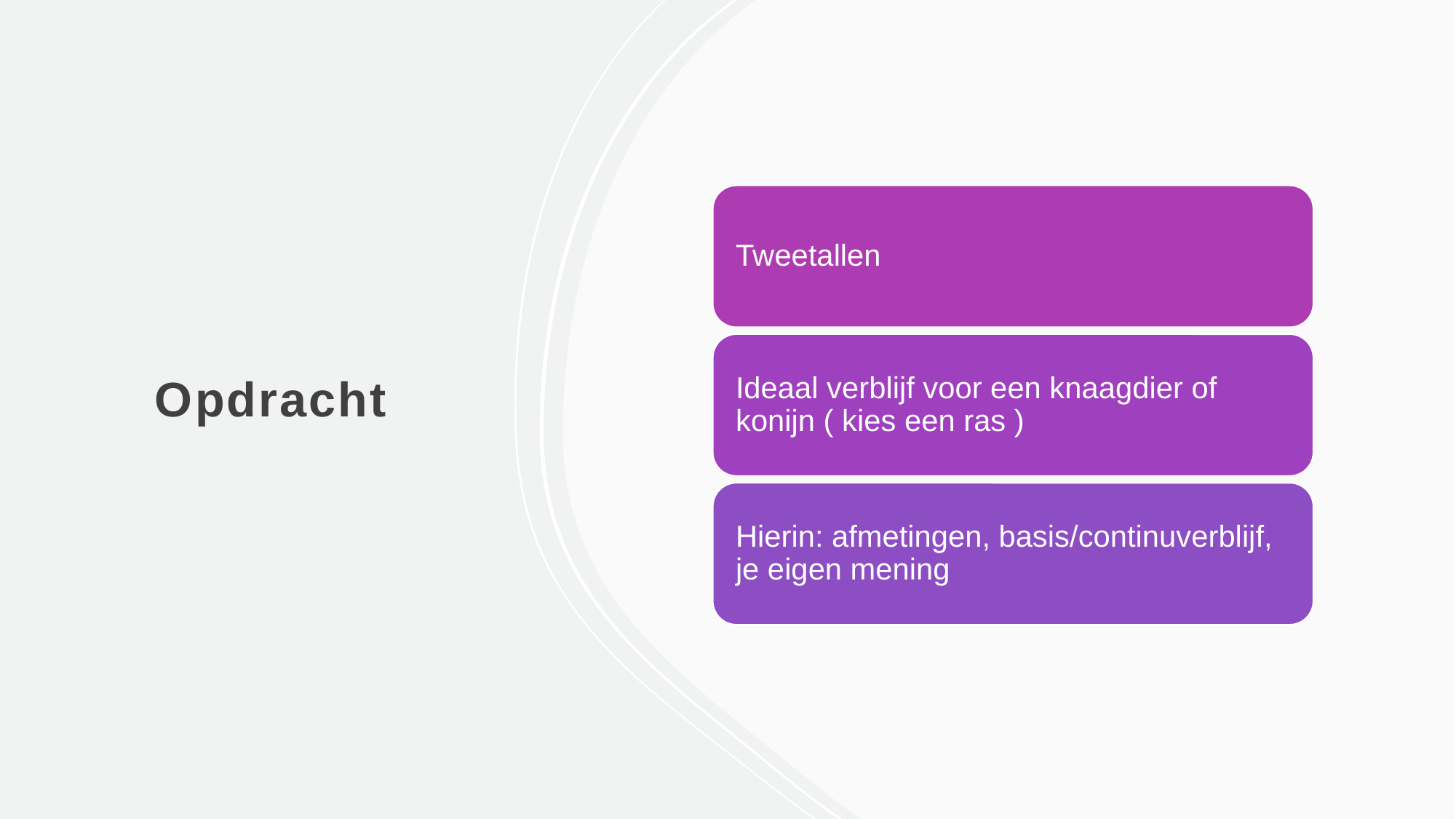

Tweetallen
Ideaal verblijf voor een knaagdier of konijn ( kies een ras )
Hierin: afmetingen, basis/continuverblijf, je eigen mening
# Opdracht